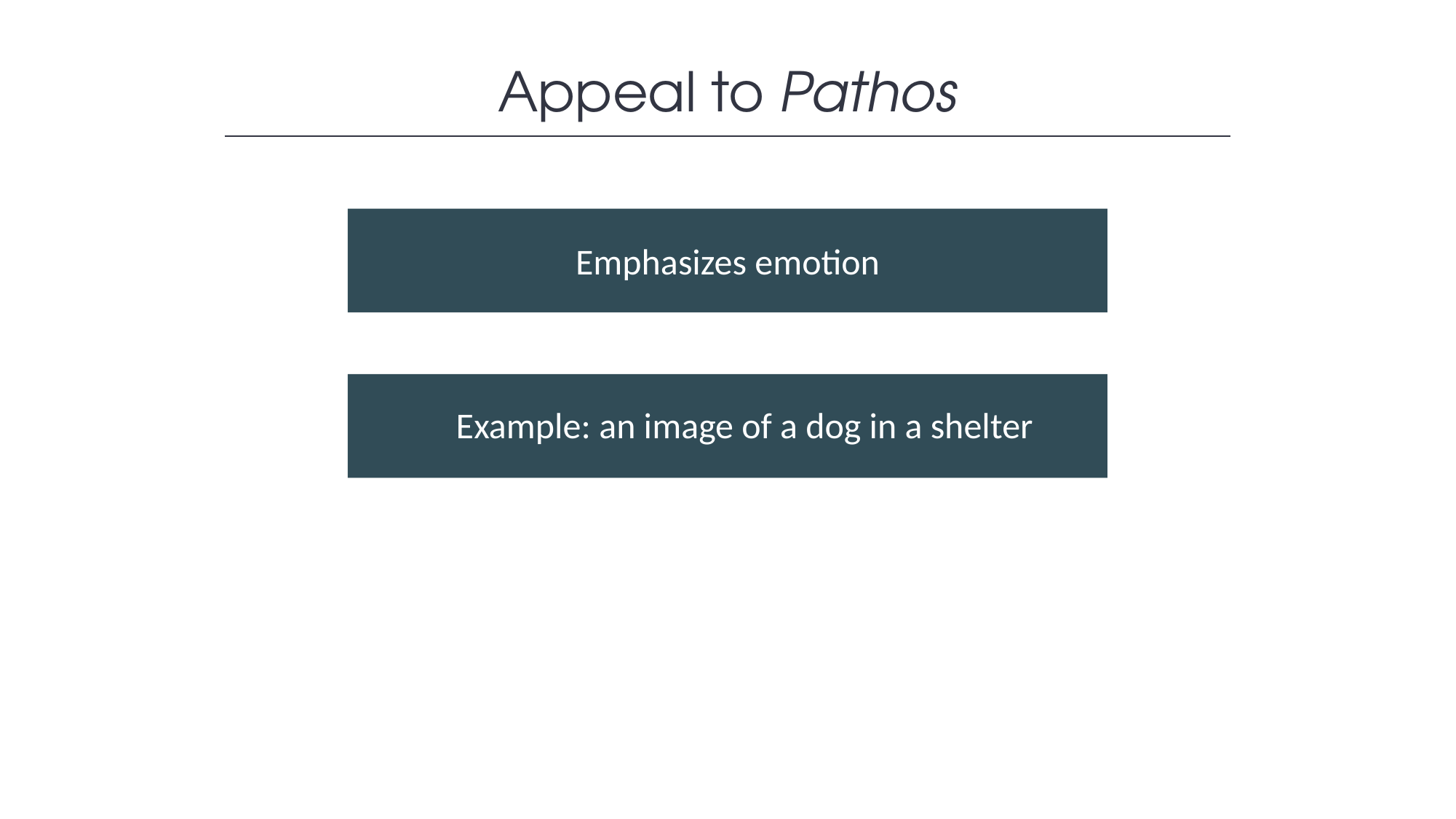

HAWKES LEARNING
Appeal to Pathos

Emphasizes emotion

Example: an image of a dog in a shelter